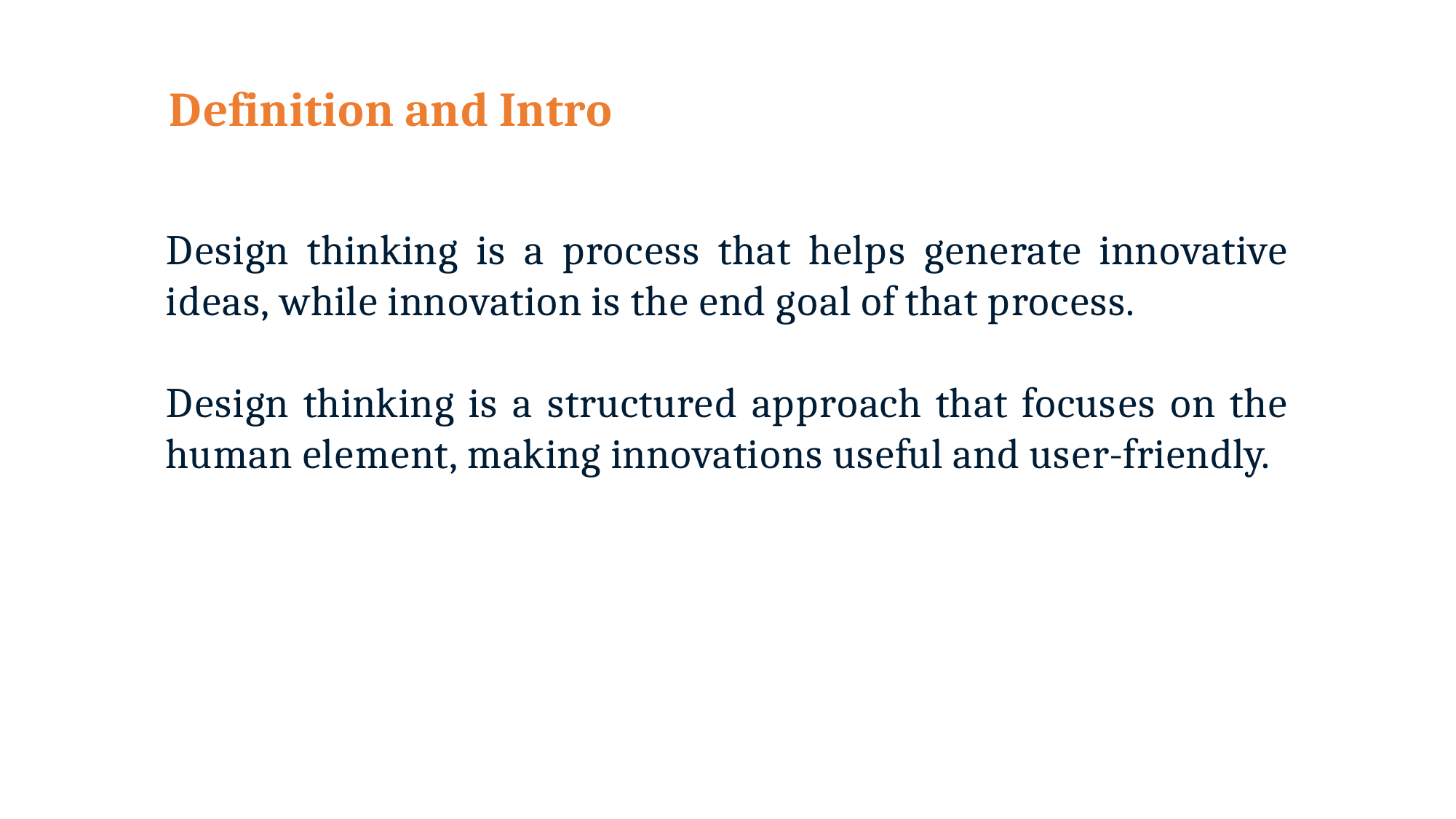

Definition and Intro
Design thinking is a process that helps generate innovative ideas, while innovation is the end goal of that process.

Design thinking is a structured approach that focuses on the human element, making innovations useful and user-friendly.